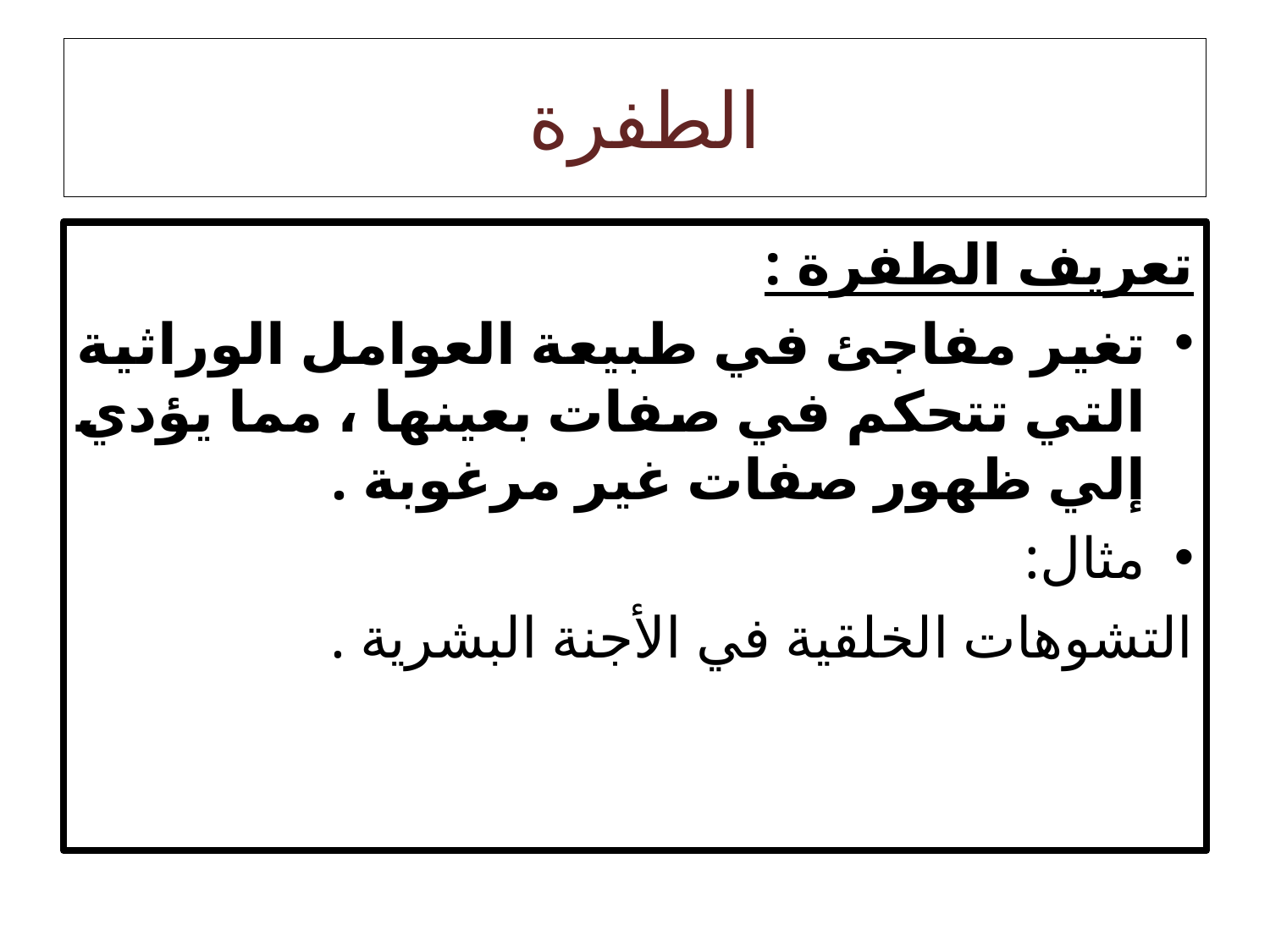

# الطفرة
تعريف الطفرة :
تغير مفاجئ في طبيعة العوامل الوراثية التي تتحكم في صفات بعينها ، مما يؤدي إلي ظهور صفات غير مرغوبة .
مثال:
التشوهات الخلقية في الأجنة البشرية .